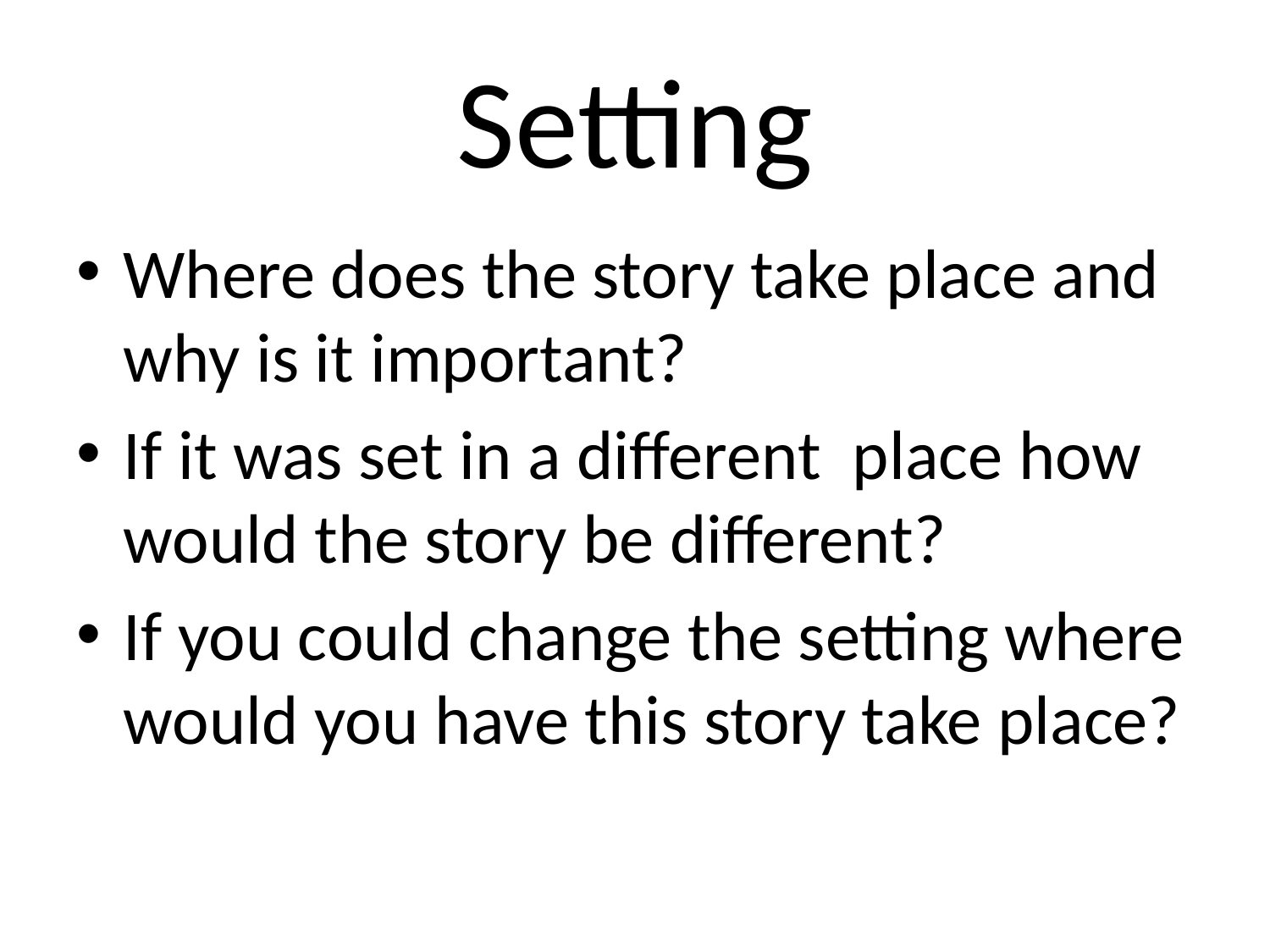

# Setting
Where does the story take place and why is it important?
If it was set in a different  place how would the story be different?
If you could change the setting where would you have this story take place?